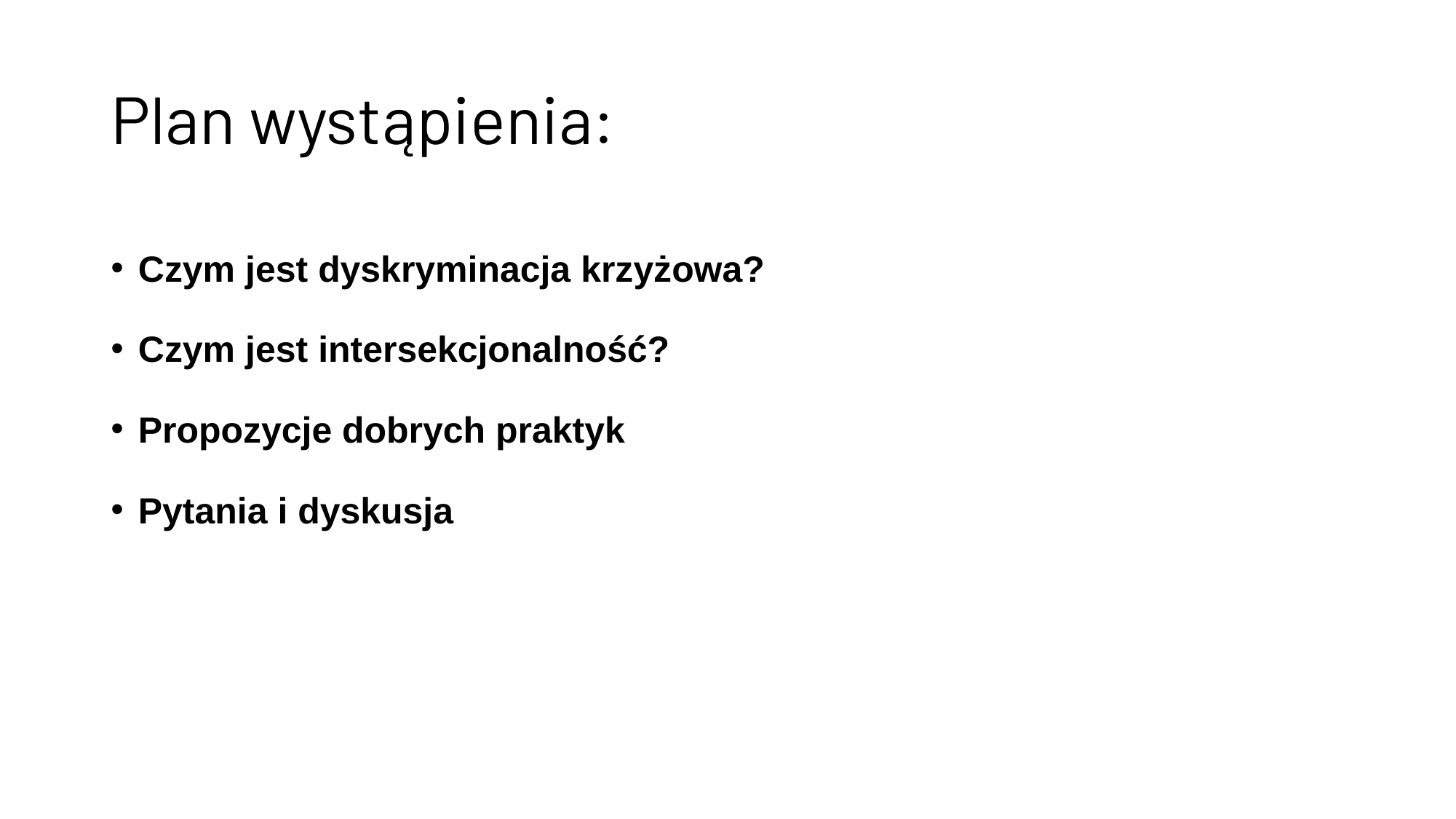

# Plan wystąpienia:
Czym jest dyskryminacja krzyżowa?
Czym jest intersekcjonalność?
Propozycje dobrych praktyk
Pytania i dyskusja